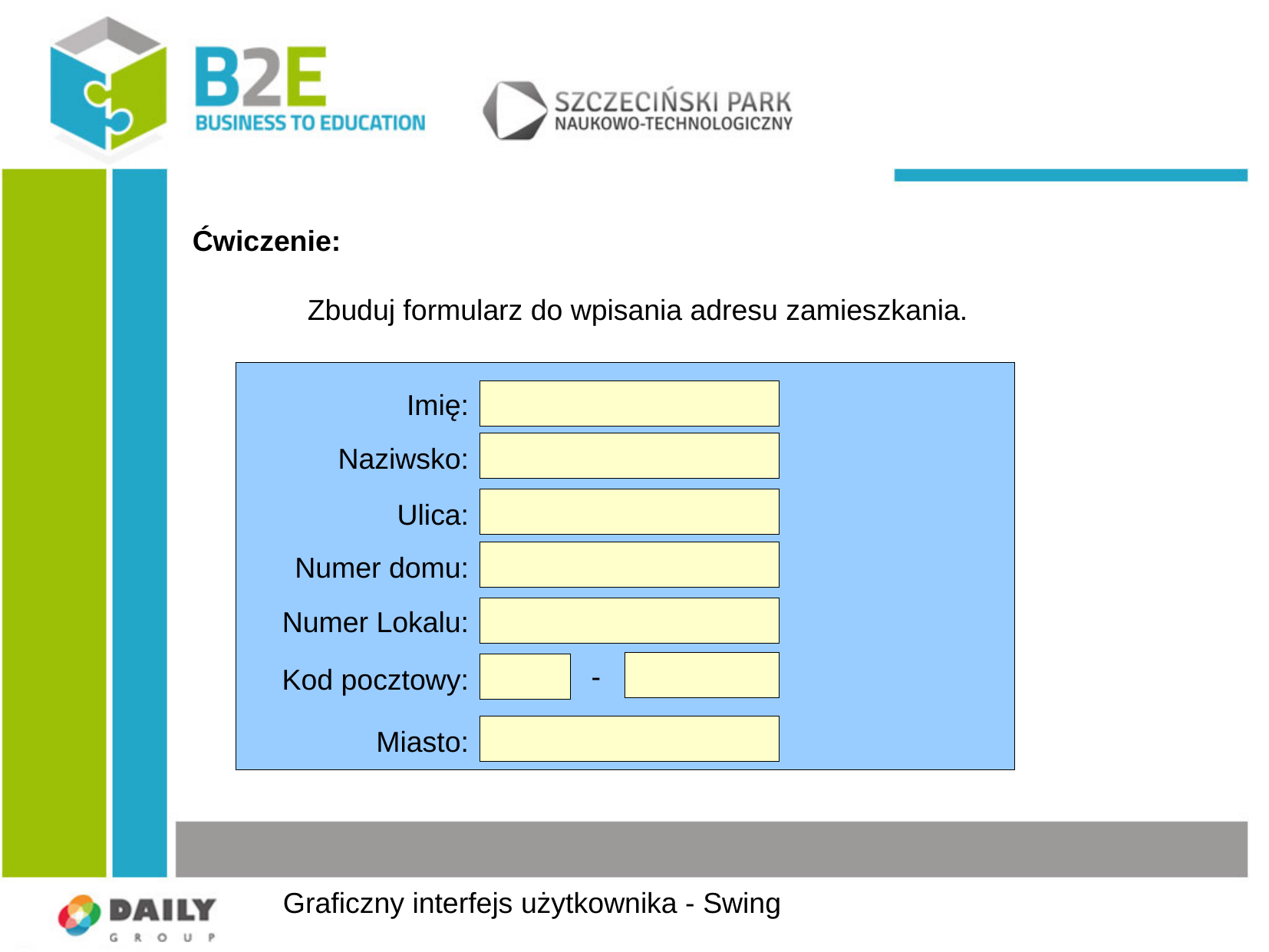

Ćwiczenie:

	Zbuduj formularz do wpisania adresu zamieszkania.

Imię:

Naziwsko:

Ulica:

Numer domu:
Numer Lokalu:

-

Kod pocztowy:

Miasto:
Graficzny interfejs użytkownika - Swing